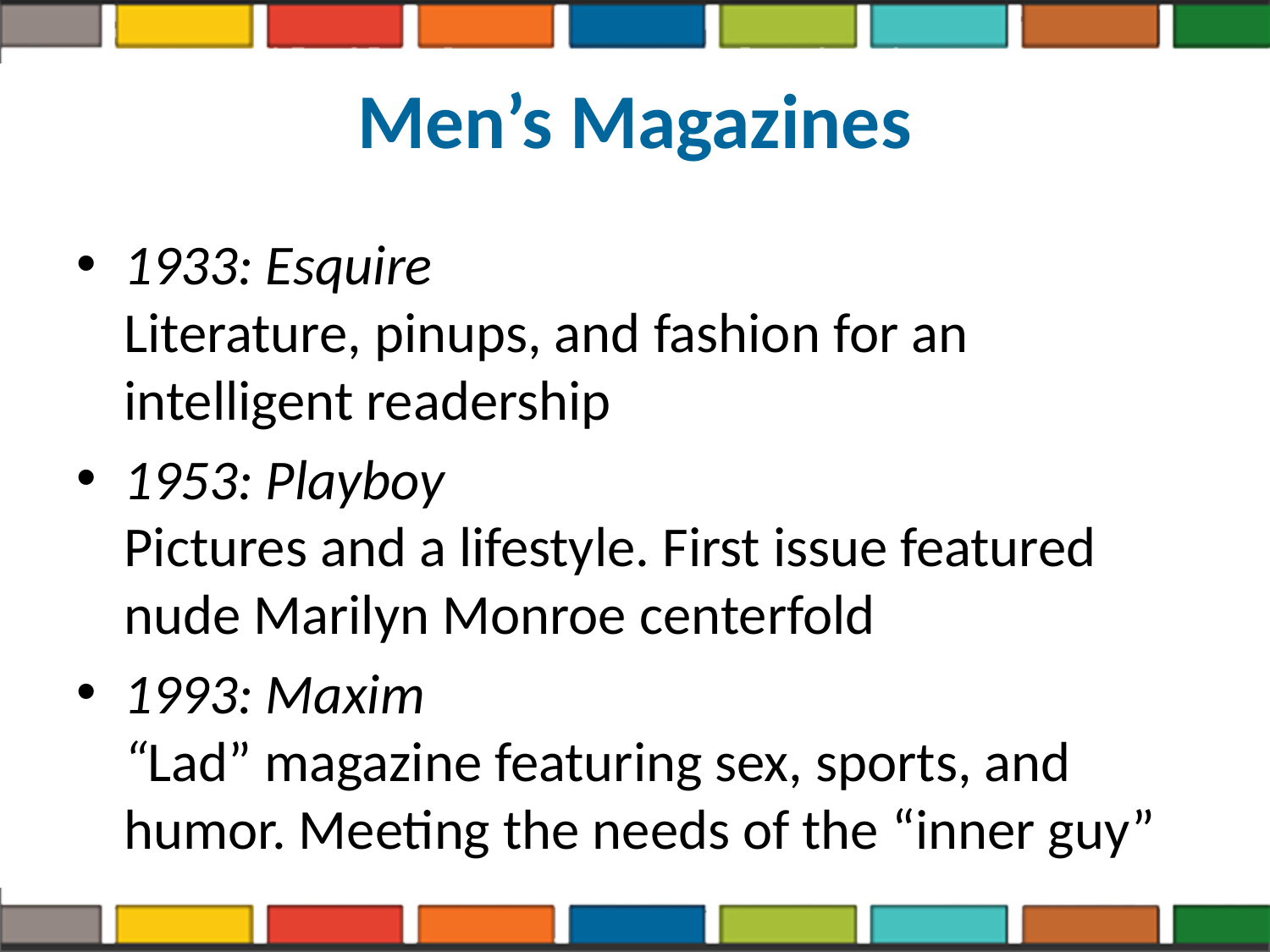

# Men’s Magazines
1933: Esquire
Literature, pinups, and fashion for an intelligent readership
1953: Playboy
Pictures and a lifestyle. First issue featured nude Marilyn Monroe centerfold
1993: Maxim
“Lad” magazine featuring sex, sports, and humor. Meeting the needs of the “inner guy”